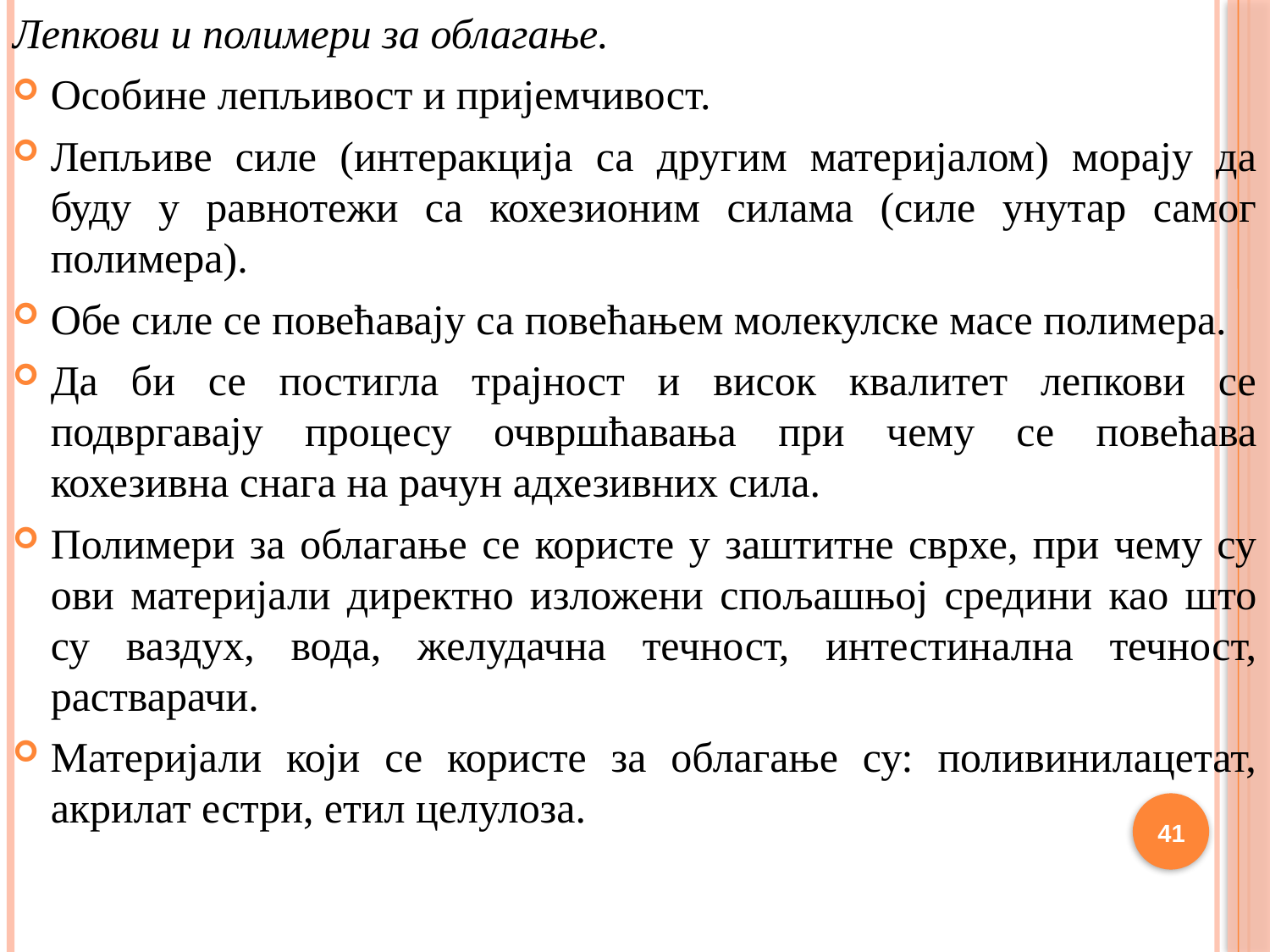

Лепкови и полимери за облагање.
Особине лепљивост и пријемчивост.
Лепљиве силе (интеракција са другим материјалом) морају да буду у равнотежи са кохезионим силама (силе унутар самог полимера).
Обе силе се повећавају са повећањем молекулске масе полимера.
Да би се постигла трајност и висок квалитет лепкови се подвргавају процесу очвршћавања при чему се повећава кохезивна снага на рачун адхезивних сила.
Полимери за облагање се користе у заштитне сврхе, при чему су ови материјали директно изложени спољашњој средини као што су ваздух, вода, желудачна течност, интестинална течност, растварачи.
Материјали који се користе за облагање су: поливинилацетат, акрилат естри, етил целулоза.

41